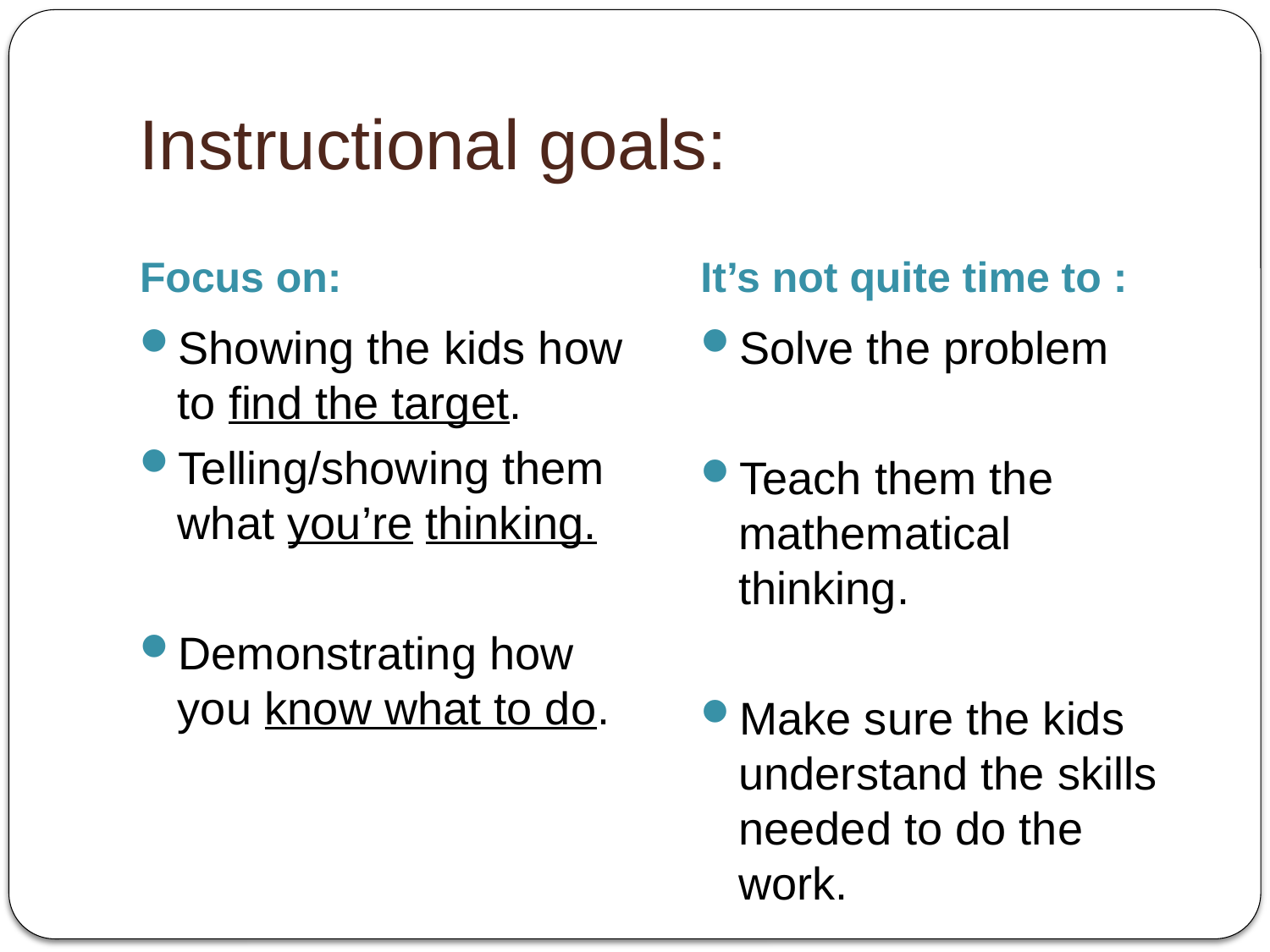

# Instructional goals:
Focus on:
It’s not quite time to :
Showing the kids how to find the target.
Telling/showing them what you’re thinking.

Demonstrating how you know what to do.

Solve the problem

Teach them the mathematical thinking.

Make sure the kids understand the skills needed to do the work.